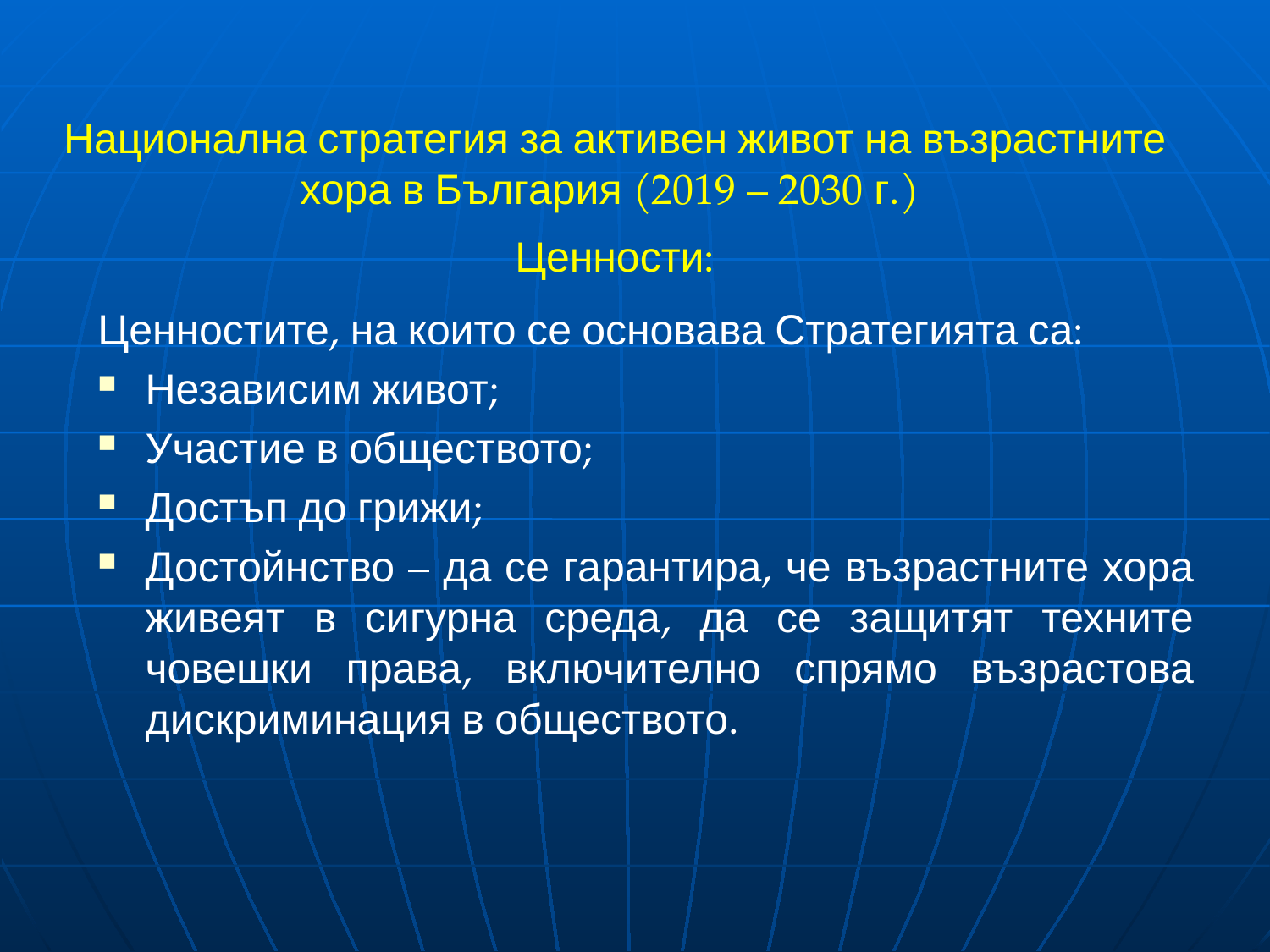

# Национална стратегия за активен живот на възрастните хора в България (2019 – 2030 г.) Ценности:
Ценностите, на които се основава Стратегията са:
Независим живот;
Участие в обществото;
Достъп до грижи;
Достойнство – да се гарантира, че възрастните хора живеят в сигурна среда, да се защитят техните човешки права, включително спрямо възрастова дискриминация в обществото.